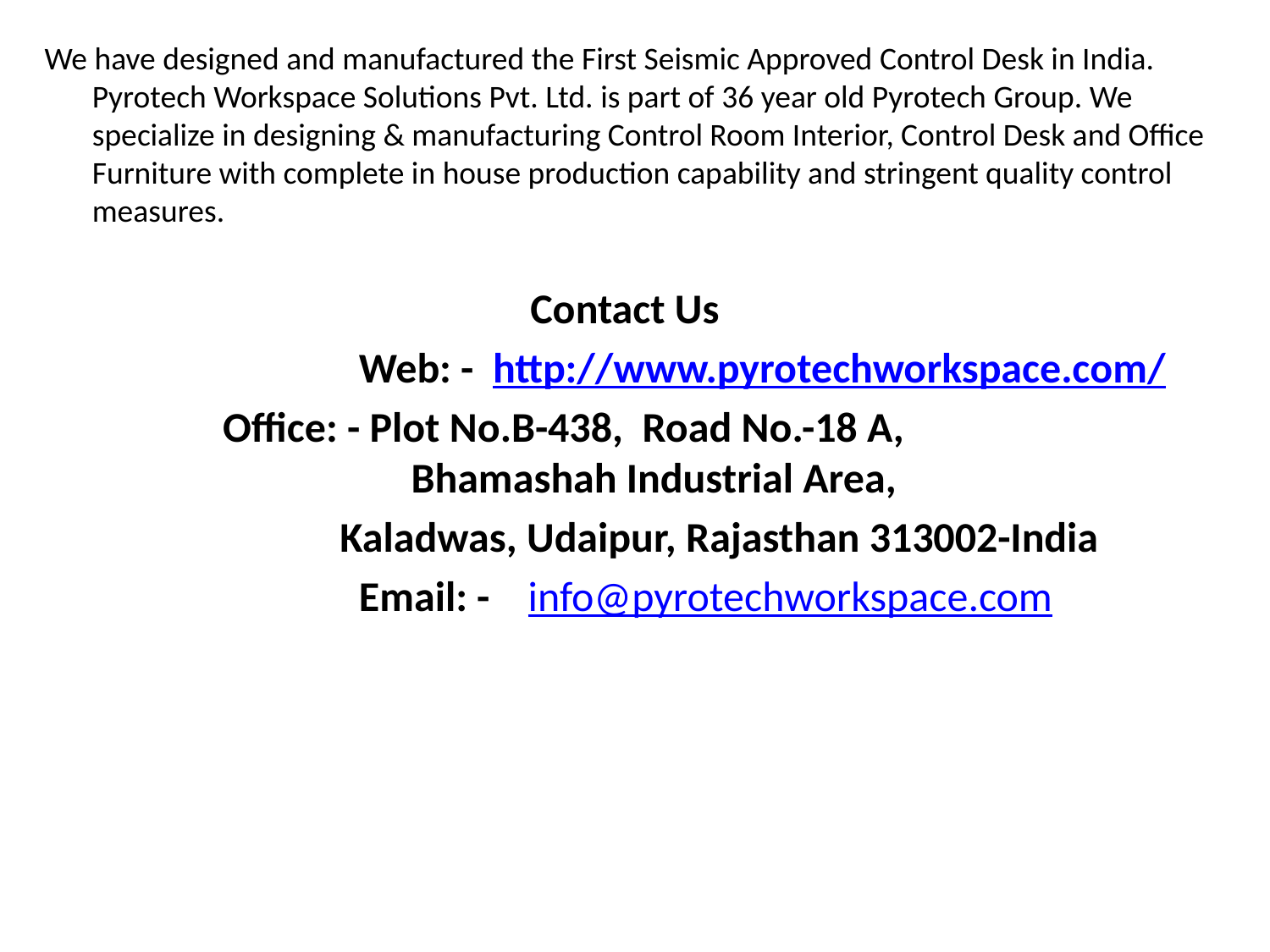

We have designed and manufactured the First Seismic Approved Control Desk in India. Pyrotech Workspace Solutions Pvt. Ltd. is part of 36 year old Pyrotech Group. We specialize in designing & manufacturing Control Room Interior, Control Desk and Office Furniture with complete in house production capability and stringent quality control measures.

                                                   Contact Us
                                 Web: -  http://www.pyrotechworkspace.com/
             Office: - Plot No.B-438,  Road No.-18 A,                             Bhamashah Industrial Area,
                               Kaladwas, Udaipur, Rajasthan 313002-India
                                 Email: -    info@pyrotechworkspace.com